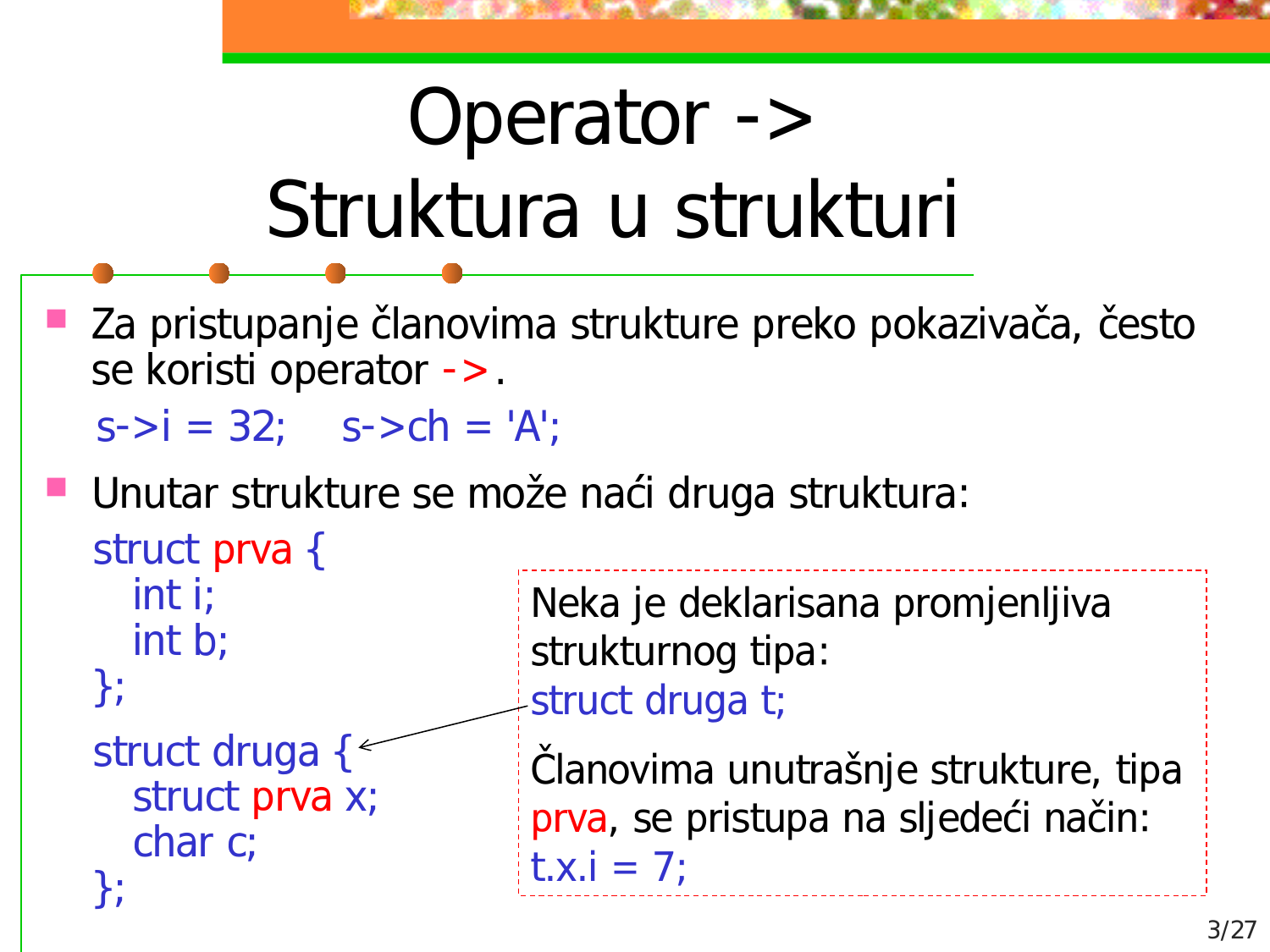

# Operator -> Struktura u strukturi
Za pristupanje članovima strukture preko pokazivača, često se koristi operator ->.
    s->i = 32;    s->ch = 'A';
Unutar strukture se može naći druga struktura:
struct prva {
   int i;
   int b;
};
struct druga {
   struct prva x;
   char c;
};
Neka je deklarisana promjenljiva strukturnog tipa:
struct druga t;
Članovima unutrašnje strukture, tipa prva, se pristupa na sljedeći način:
t.x.i = 7;
3/27